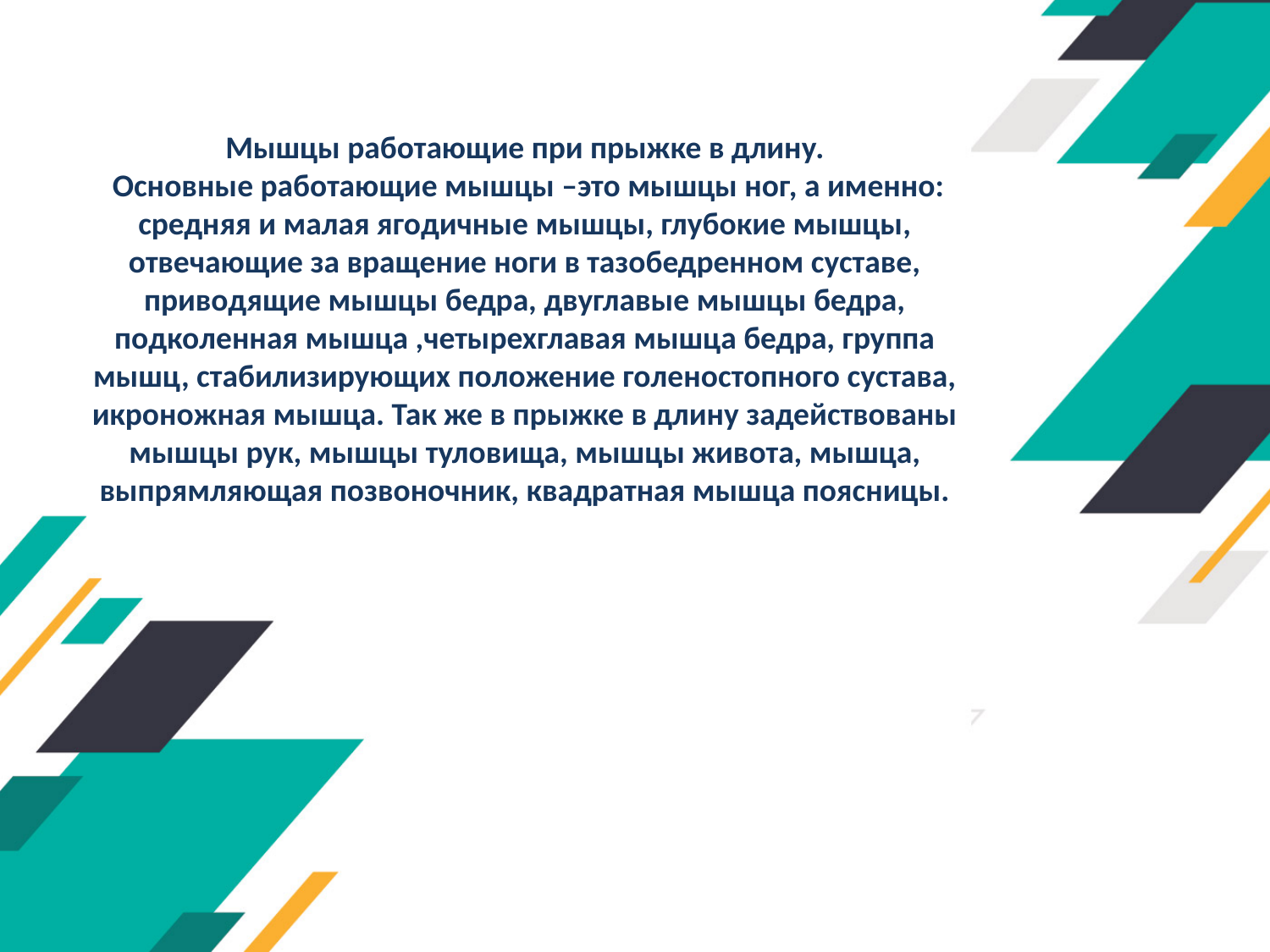

# Мышцы работающие при прыжке в длину. Основные работающие мышцы –это мышцы ног, а именно: средняя и малая ягодичные мышцы, глубокие мышцы, отвечающие за вращение ноги в тазобедренном суставе, приводящие мышцы бедра, двуглавые мышцы бедра, подколенная мышца ,четырехглавая мышца бедра, группа мышц, стабилизирующих положение голеностопного сустава, икроножная мышца. Так же в прыжке в длину задействованы мышцы рук, мышцы туловища, мышцы живота, мышца, выпрямляющая позвоночник, квадратная мышца поясницы.